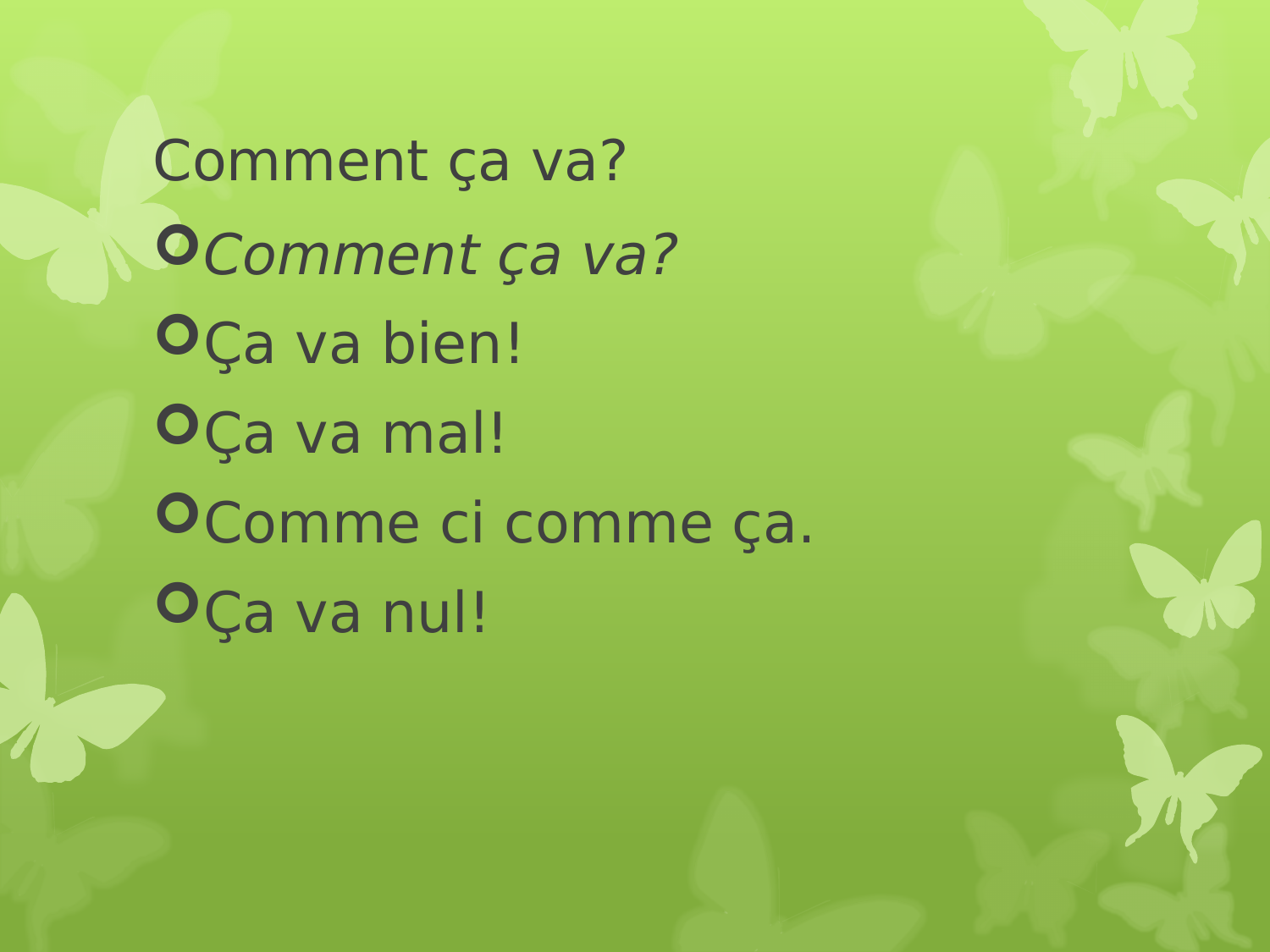

# Comment ça va?
Comment ça va?
Ça va bien!
Ça va mal!
Comme ci comme ça.
Ça va nul!